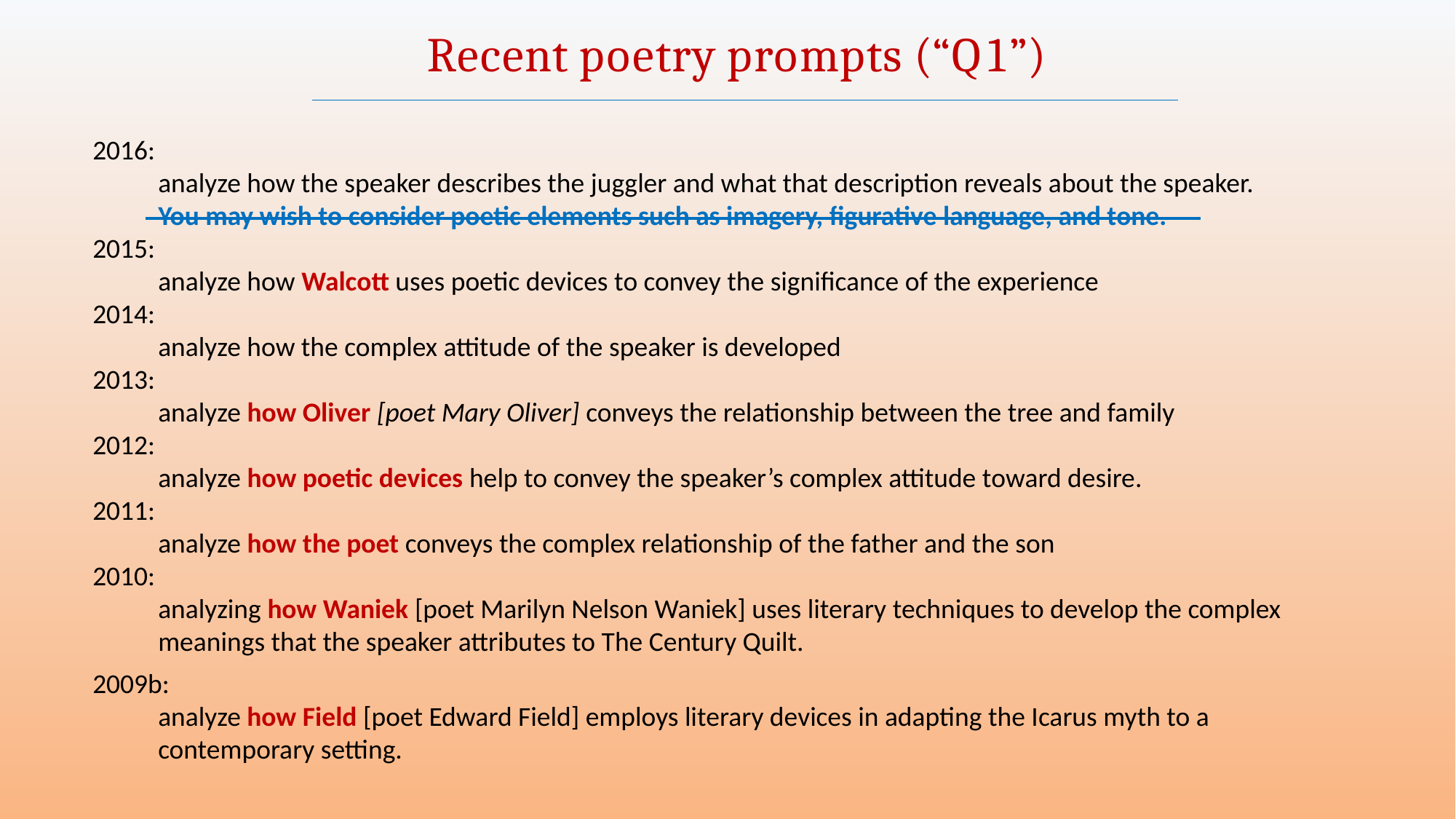

Recent poetry prompts (“Q1”)
2016:
 	analyze how the speaker describes the juggler and what that description reveals about the speaker.
You may wish to consider poetic elements such as imagery, figurative language, and tone.
2015:
 	analyze how Walcott uses poetic devices to convey the significance of the experience
2014:
 	analyze how the complex attitude of the speaker is developed
2013:
 	analyze how Oliver [poet Mary Oliver] conveys the relationship between the tree and family
2012:
 	analyze how poetic devices help to convey the speaker’s complex attitude toward desire.
2011:
 	analyze how the poet conveys the complex relationship of the father and the son
2010:
	analyzing how Waniek [poet Marilyn Nelson Waniek] uses literary techniques to develop the complex meanings that the speaker attributes to The Century Quilt.
2009b:
	analyze how Field [poet Edward Field] employs literary devices in adapting the Icarus myth to a contemporary setting.